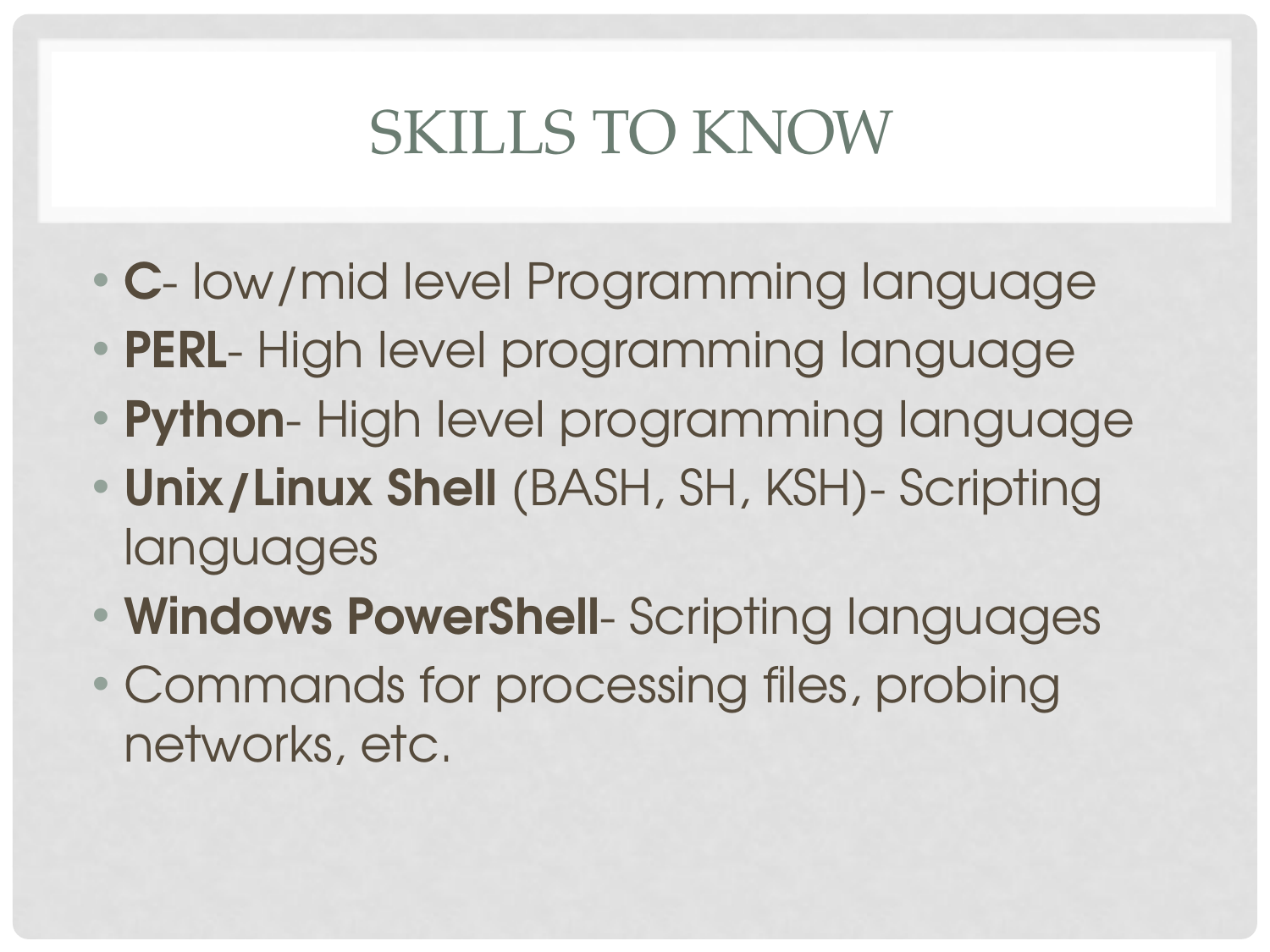

# Skills to know
C- low/mid level Programming language
PERL- High level programming language
Python- High level programming language
Unix/Linux Shell (BASH, SH, KSH)- Scripting languages
Windows PowerShell- Scripting languages
Commands for processing files, probing networks, etc.